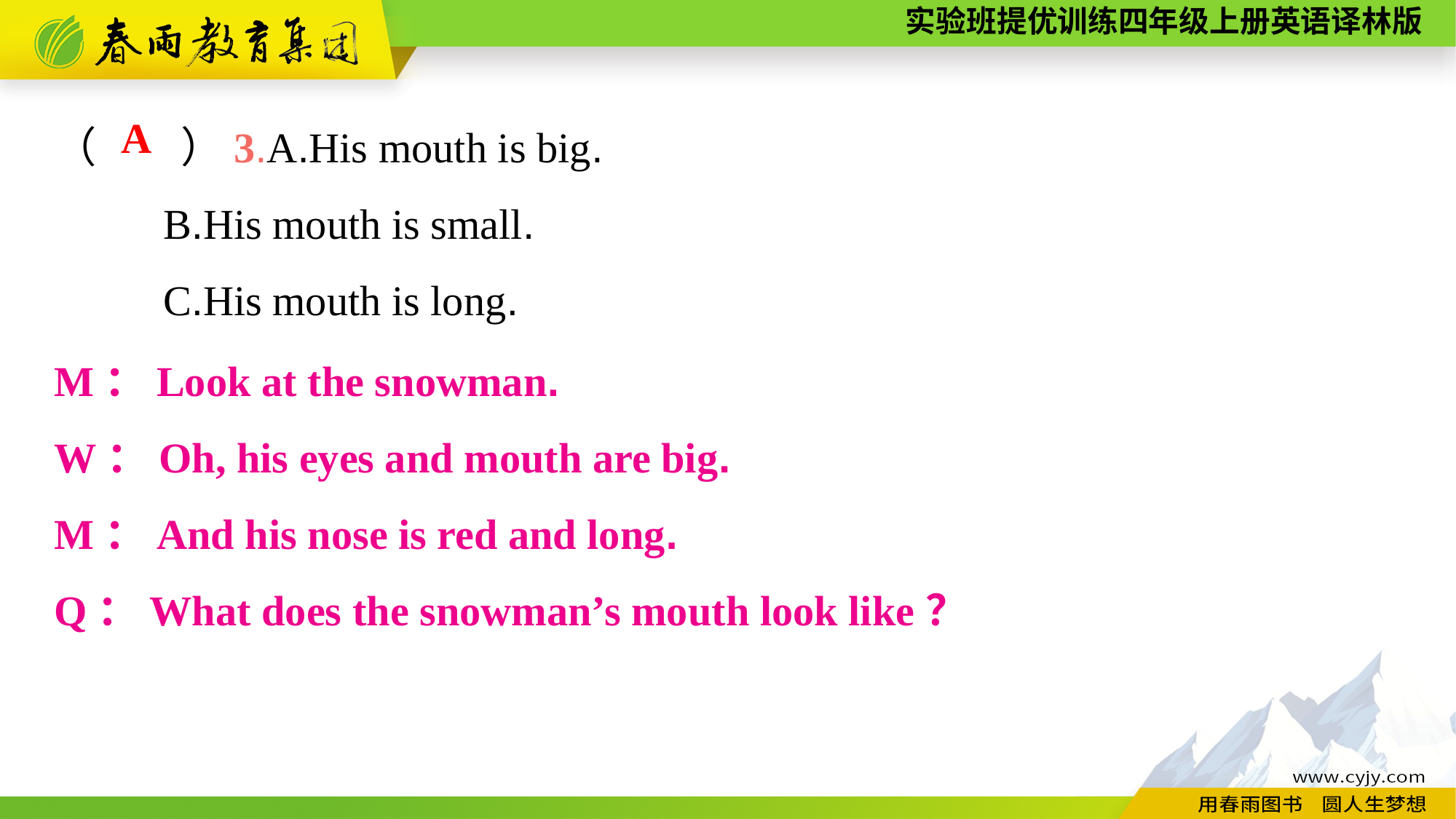

（　　）3.A.His mouth is big.
	B.His mouth is small.
	C.His mouth is long.
A
M：Look at the snowman.
W：Oh, his eyes and mouth are big.
M：And his nose is red and long.
Q：What does the snowman’s mouth look like？